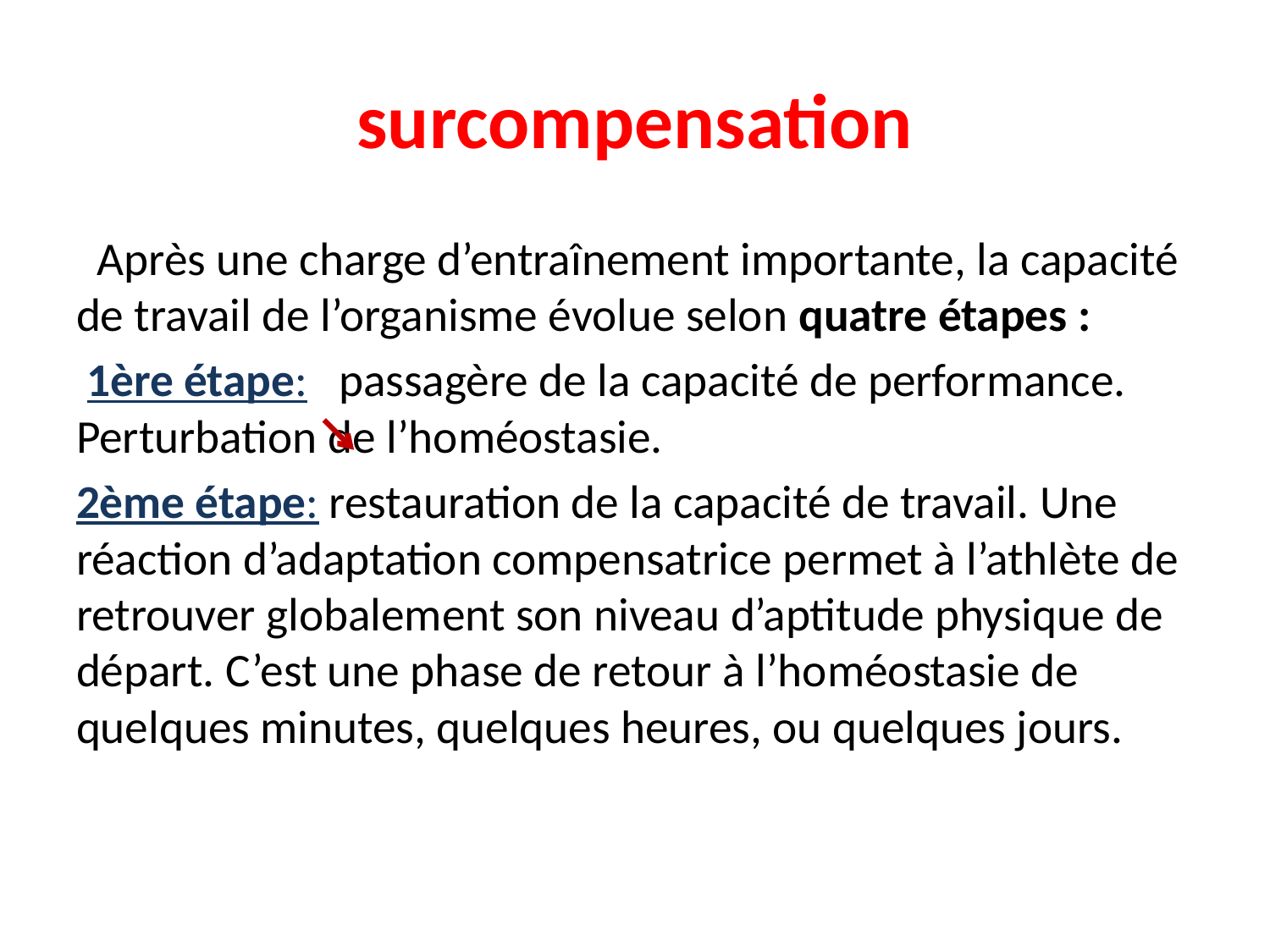

# surcompensation
  Après une charge d’entraînement importante, la capacité de travail de l’organisme évolue selon quatre étapes :
 1ère étape:   passagère de la capacité de performance. Perturbation de l’homéostasie.
2ème étape: restauration de la capacité de travail. Une réaction d’adaptation compensatrice permet à l’athlète de retrouver globalement son niveau d’aptitude physique de départ. C’est une phase de retour à l’homéostasie de quelques minutes, quelques heures, ou quelques jours.